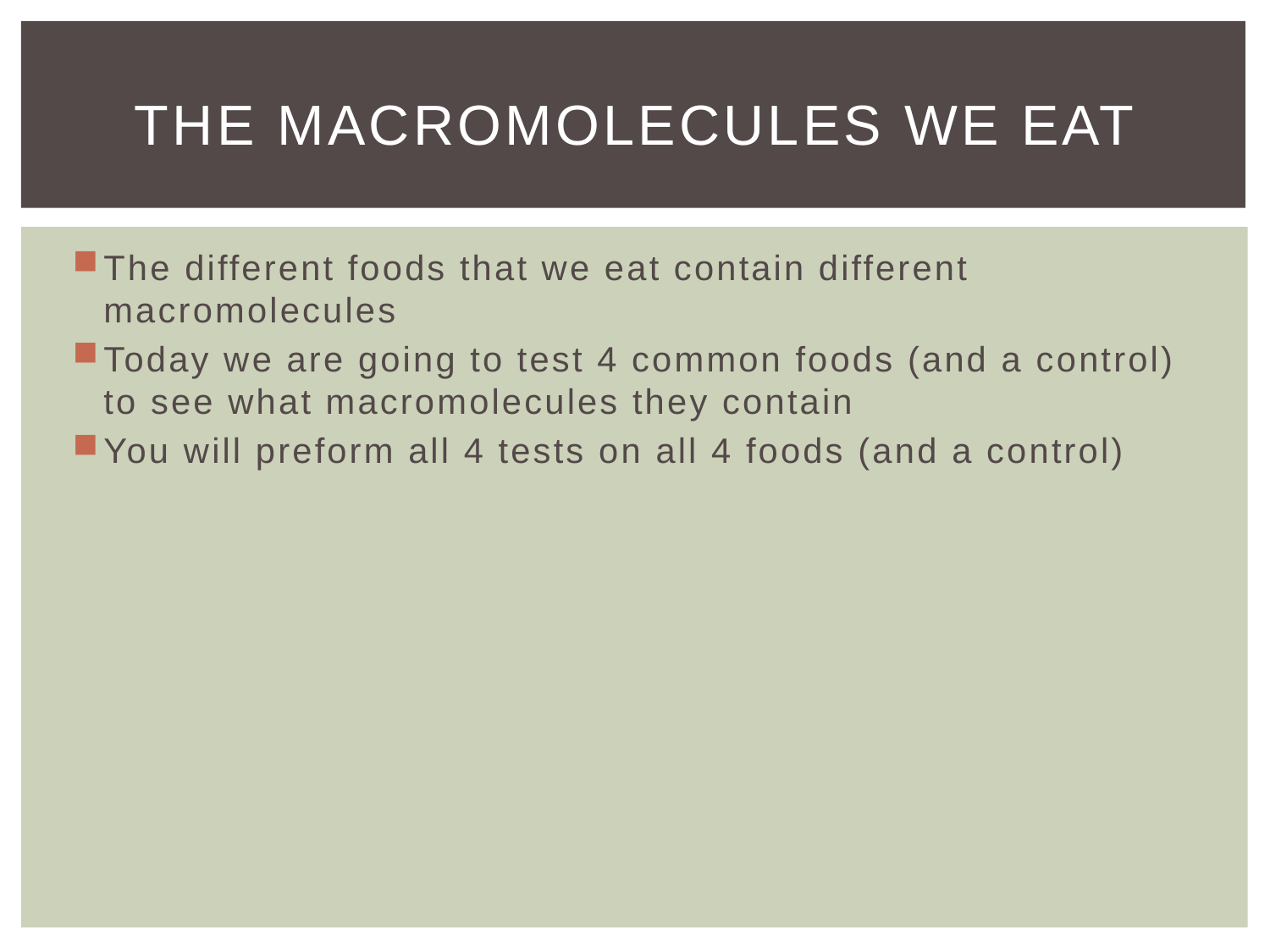

# The Macromolecules We Eat
The different foods that we eat contain different macromolecules
Today we are going to test 4 common foods (and a control) to see what macromolecules they contain
You will preform all 4 tests on all 4 foods (and a control)